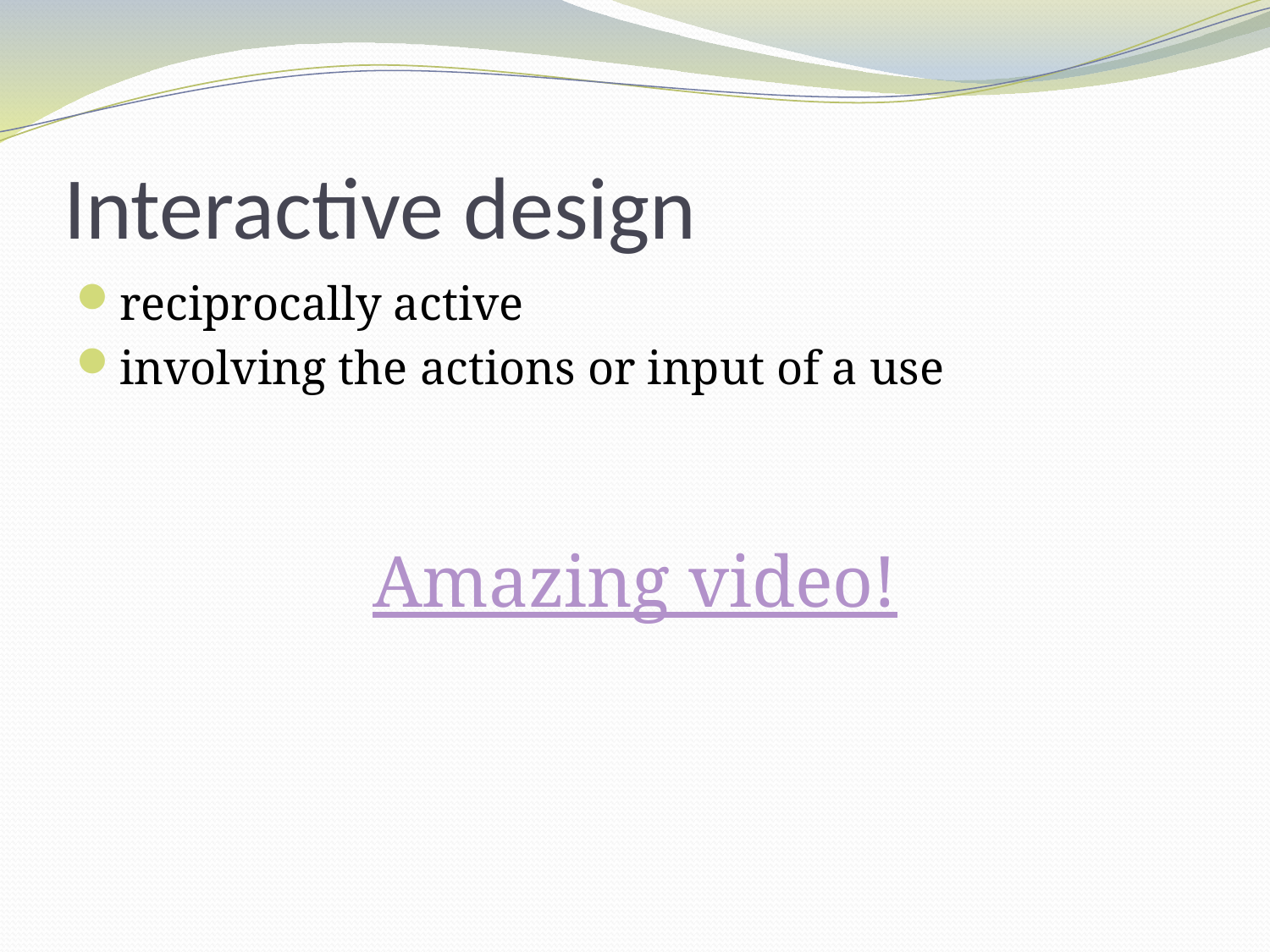

# Interactive design
reciprocally active
involving the actions or input of a use

Amazing video!